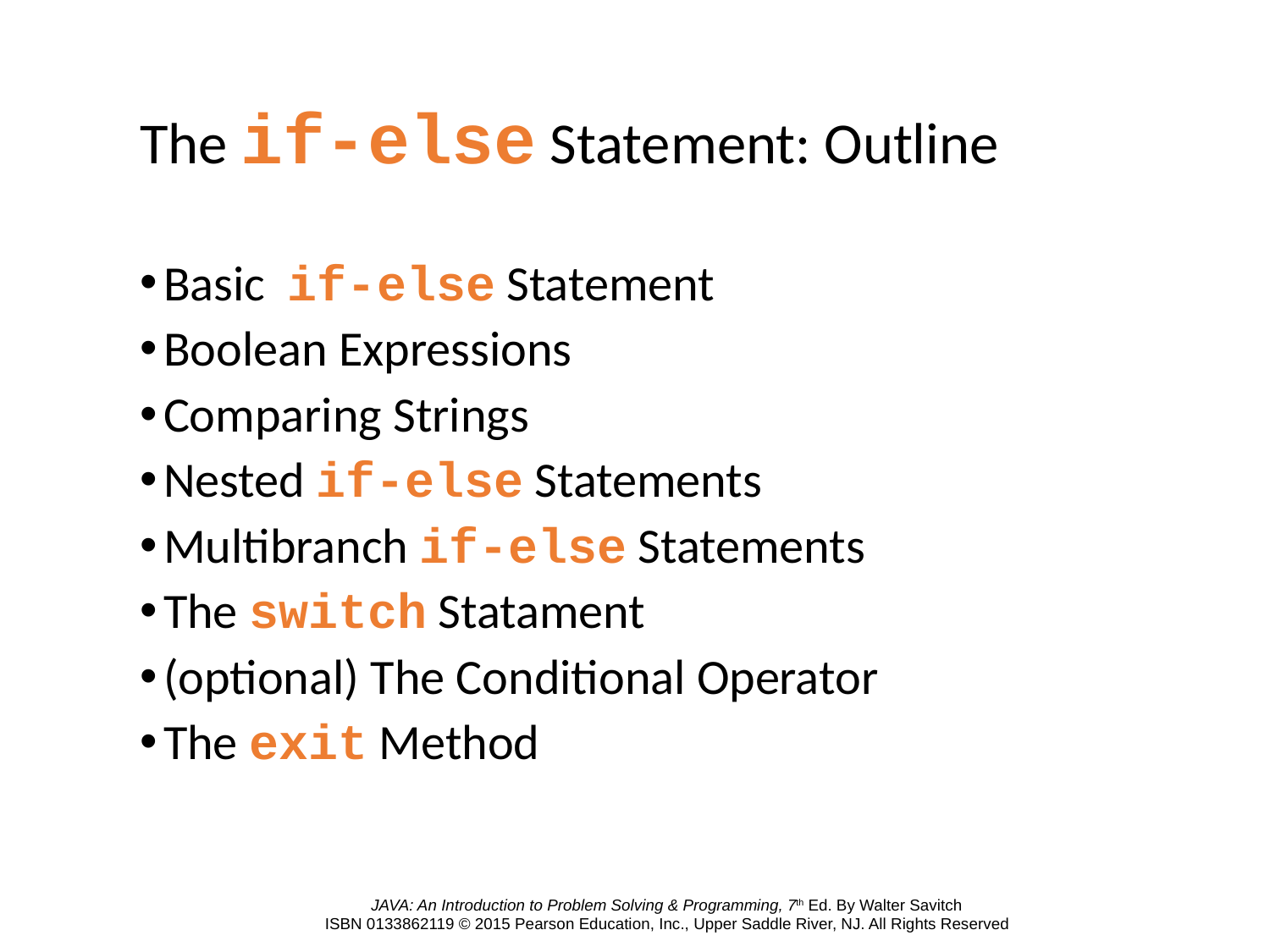

# The if-else Statement: Outline
Basic  if-else Statement
Boolean Expressions
Comparing Strings
Nested if-else Statements
Multibranch if-else Statements
The switch Statament
(optional) The Conditional Operator
The exit Method